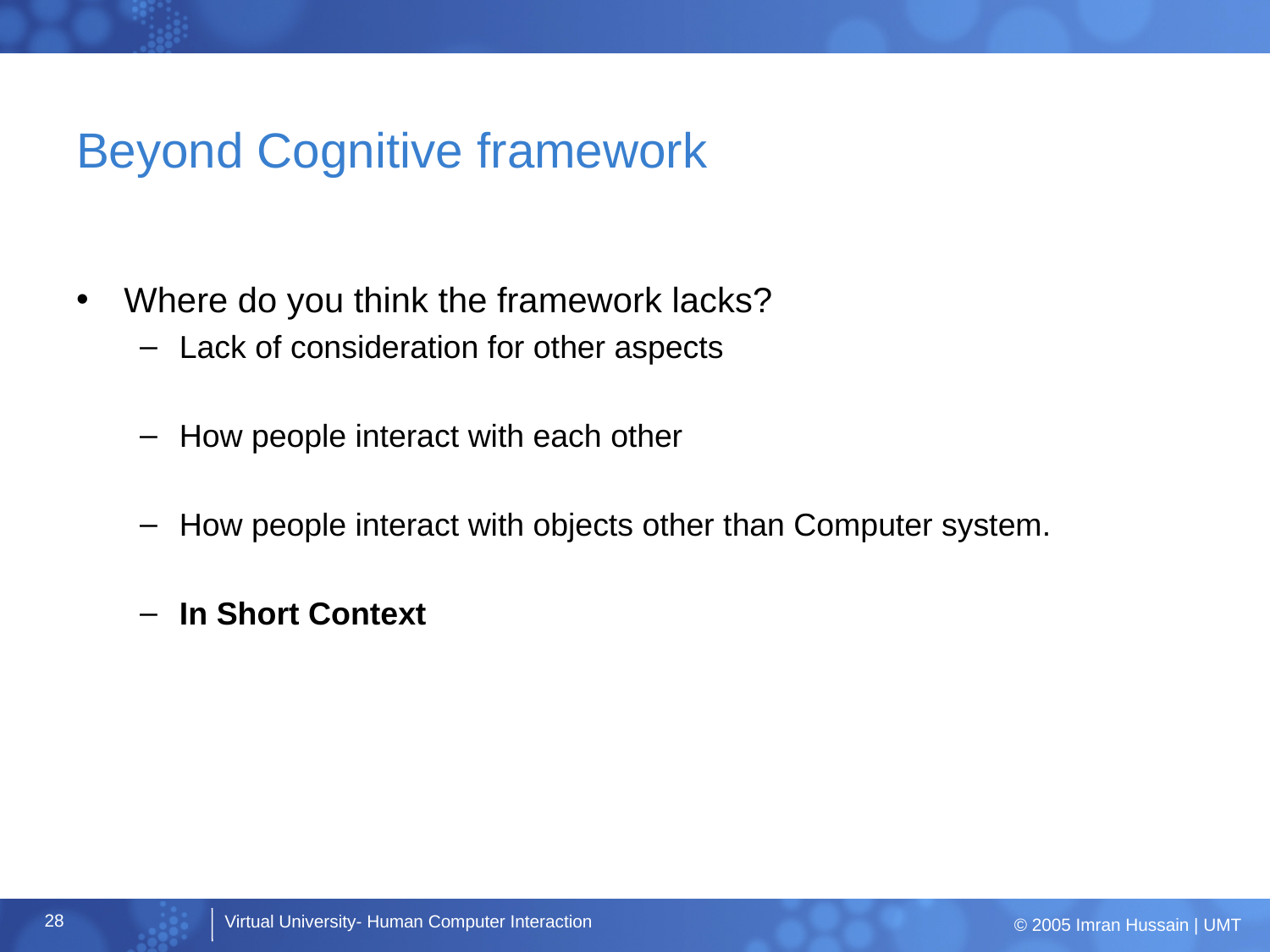

# Beyond Cognitive framework

Where do you think the framework lacks?
Lack of consideration for other aspects

How people interact with each other

How people interact with objects other than Computer system.

In Short Context